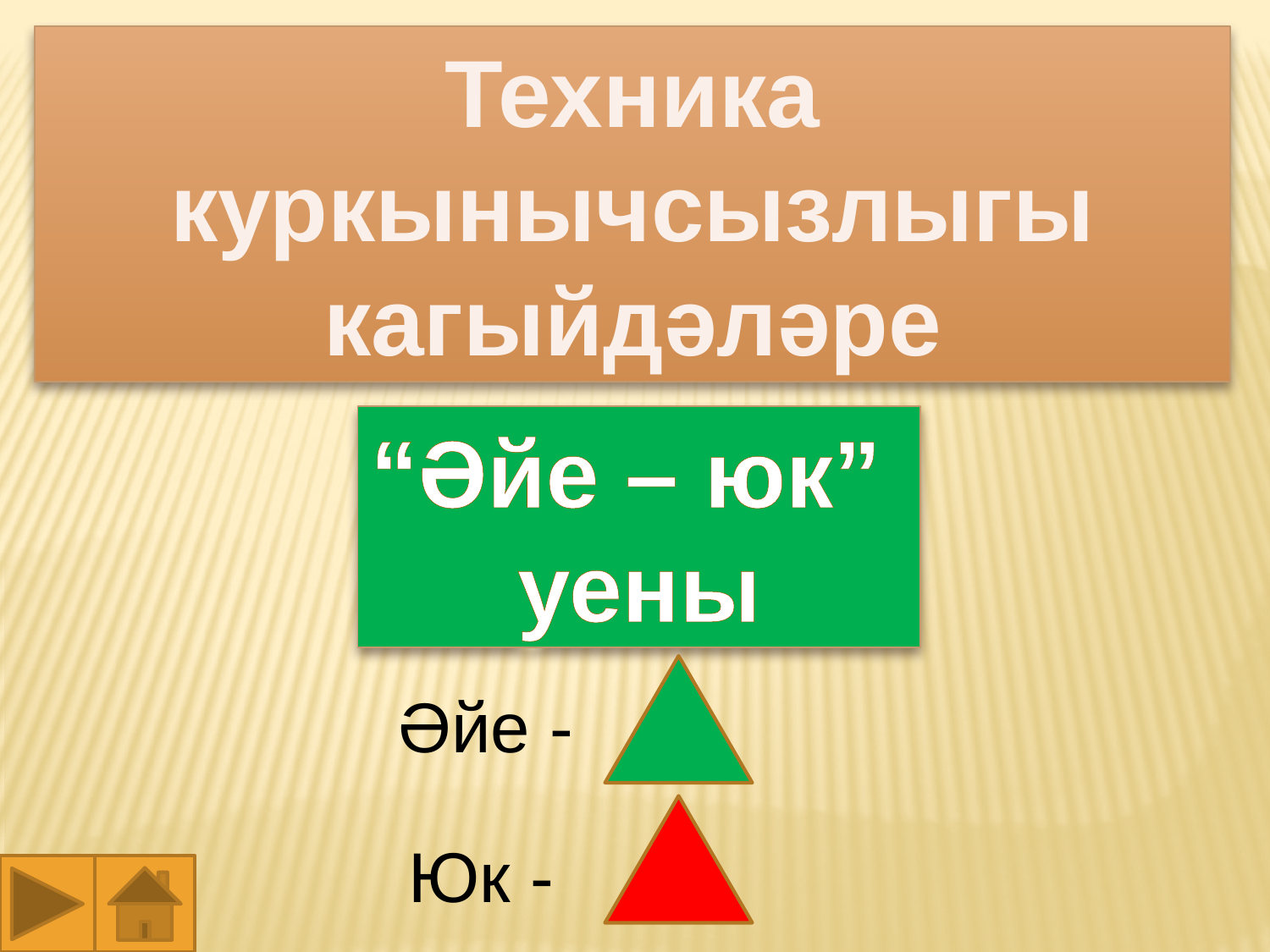

Техника куркынычсызлыгы кагыйдәләре
“Әйе – юк”
уены

Әйе -

Юк -